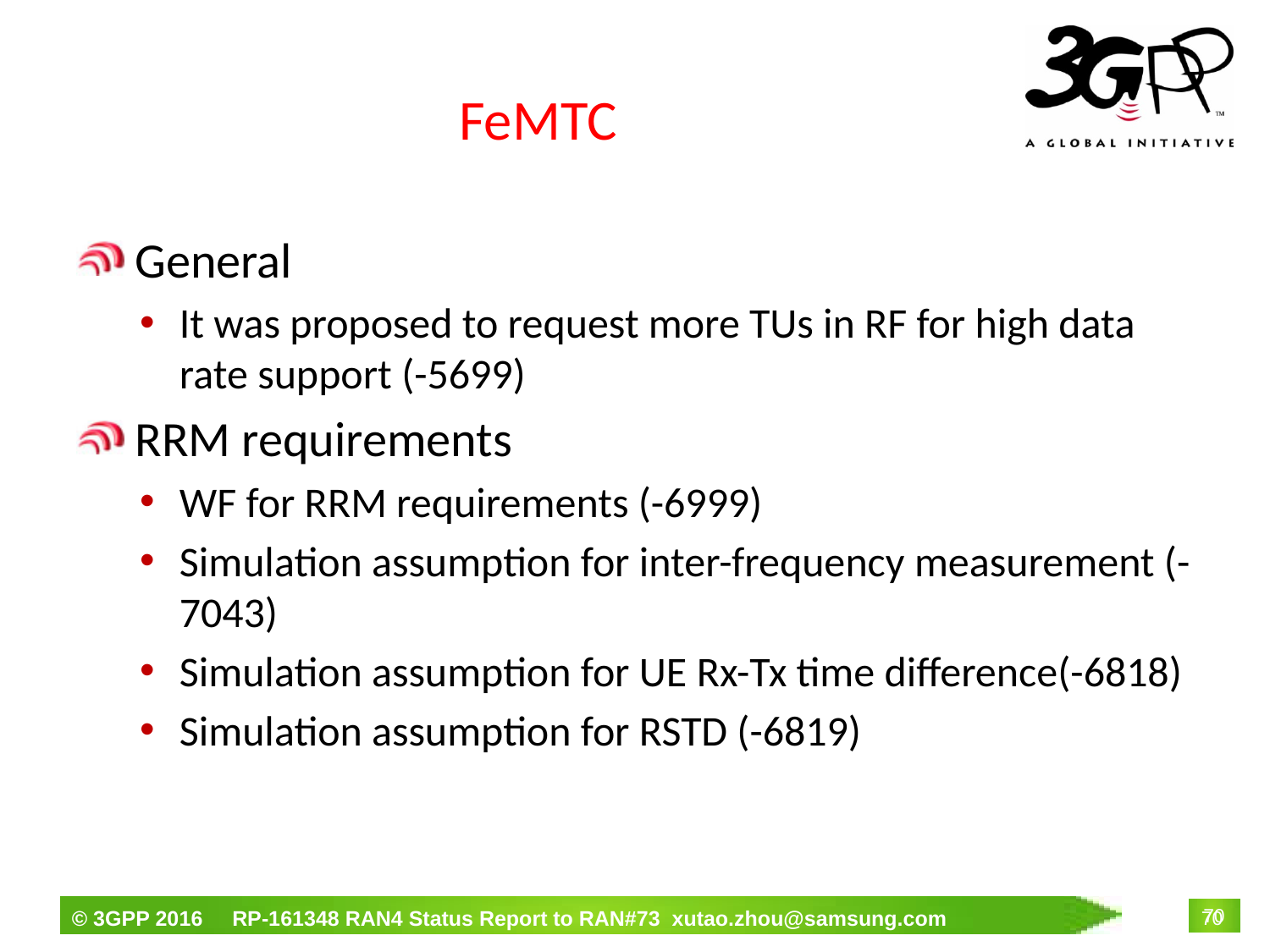

# FeMTC
 General
It was proposed to request more TUs in RF for high data rate support (-5699)
 RRM requirements
WF for RRM requirements (-6999)
Simulation assumption for inter-frequency measurement (-7043)
Simulation assumption for UE Rx-Tx time difference(-6818)
Simulation assumption for RSTD (-6819)

70